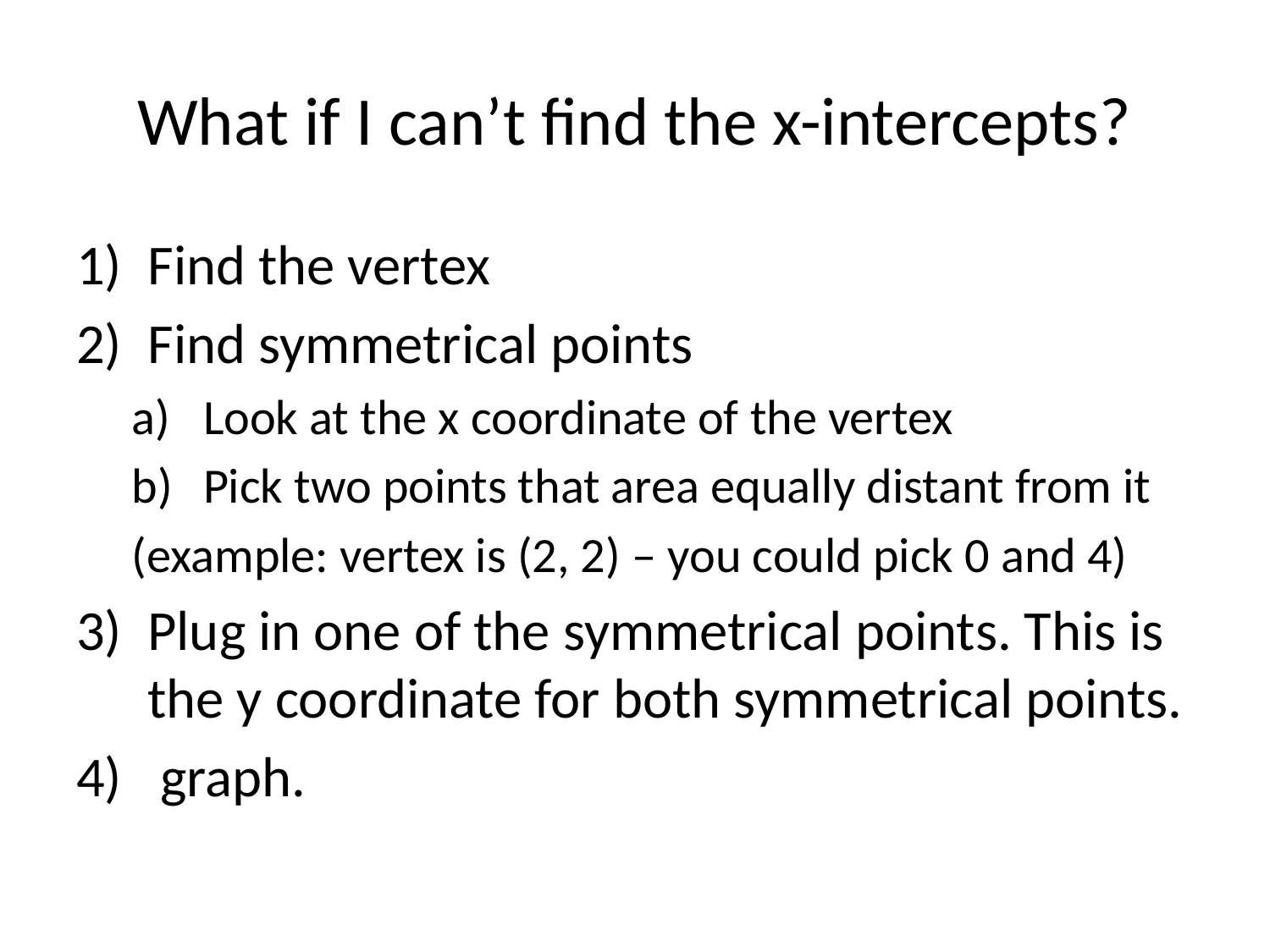

# What if I can’t find the x-intercepts?
Find the vertex
Find symmetrical points
Look at the x coordinate of the vertex
Pick two points that area equally distant from it
(example: vertex is (2, 2) – you could pick 0 and 4)
Plug in one of the symmetrical points. This is the y coordinate for both symmetrical points.
 graph.